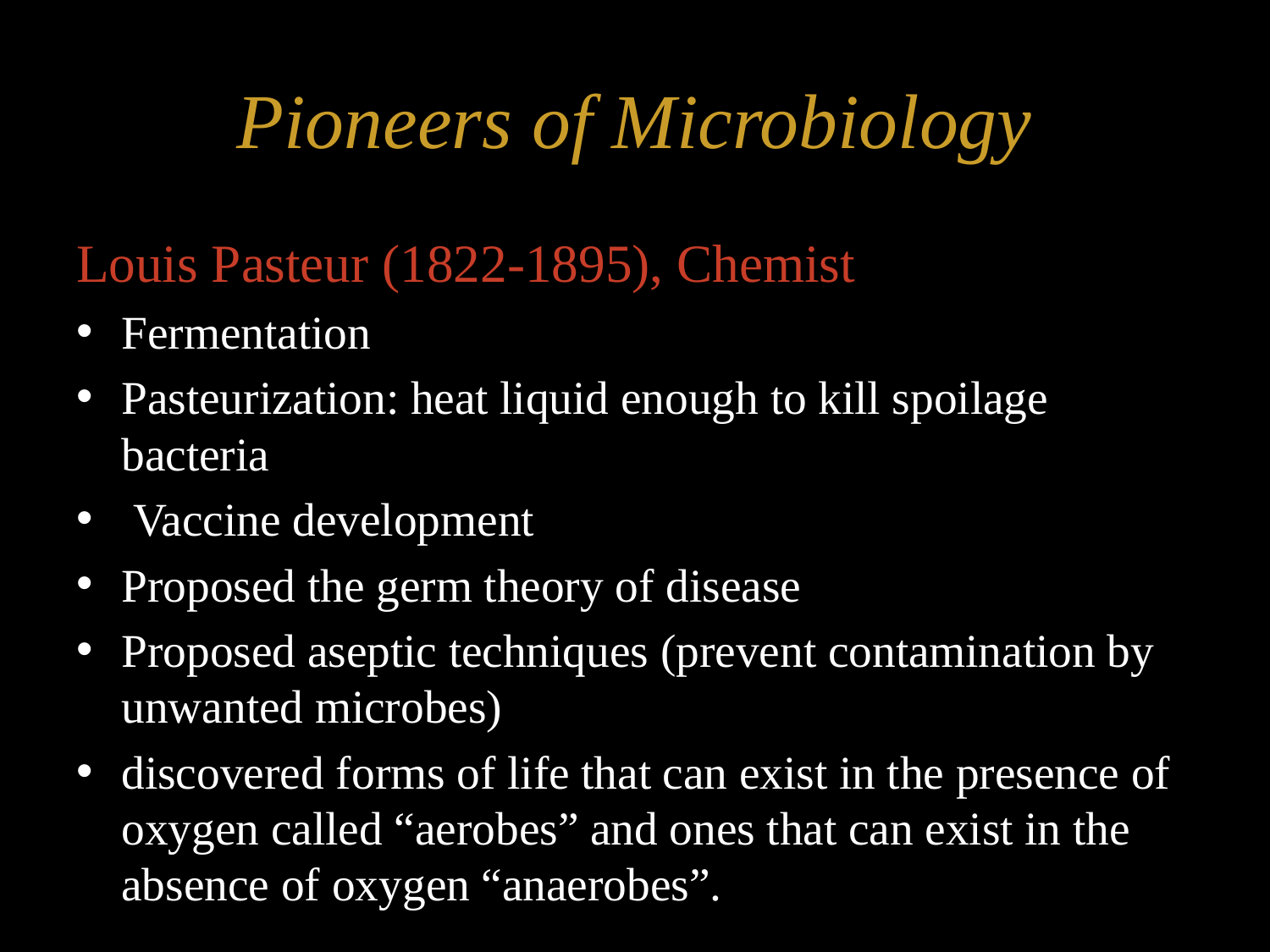

# Pioneers of Microbiology
Louis Pasteur (1822-1895), Chemist
Fermentation
Pasteurization: heat liquid enough to kill spoilage bacteria
 Vaccine development
Proposed the germ theory of disease
Proposed aseptic techniques (prevent contamination by unwanted microbes)
discovered forms of life that can exist in the presence of oxygen called “aerobes” and ones that can exist in the absence of oxygen “anaerobes”.